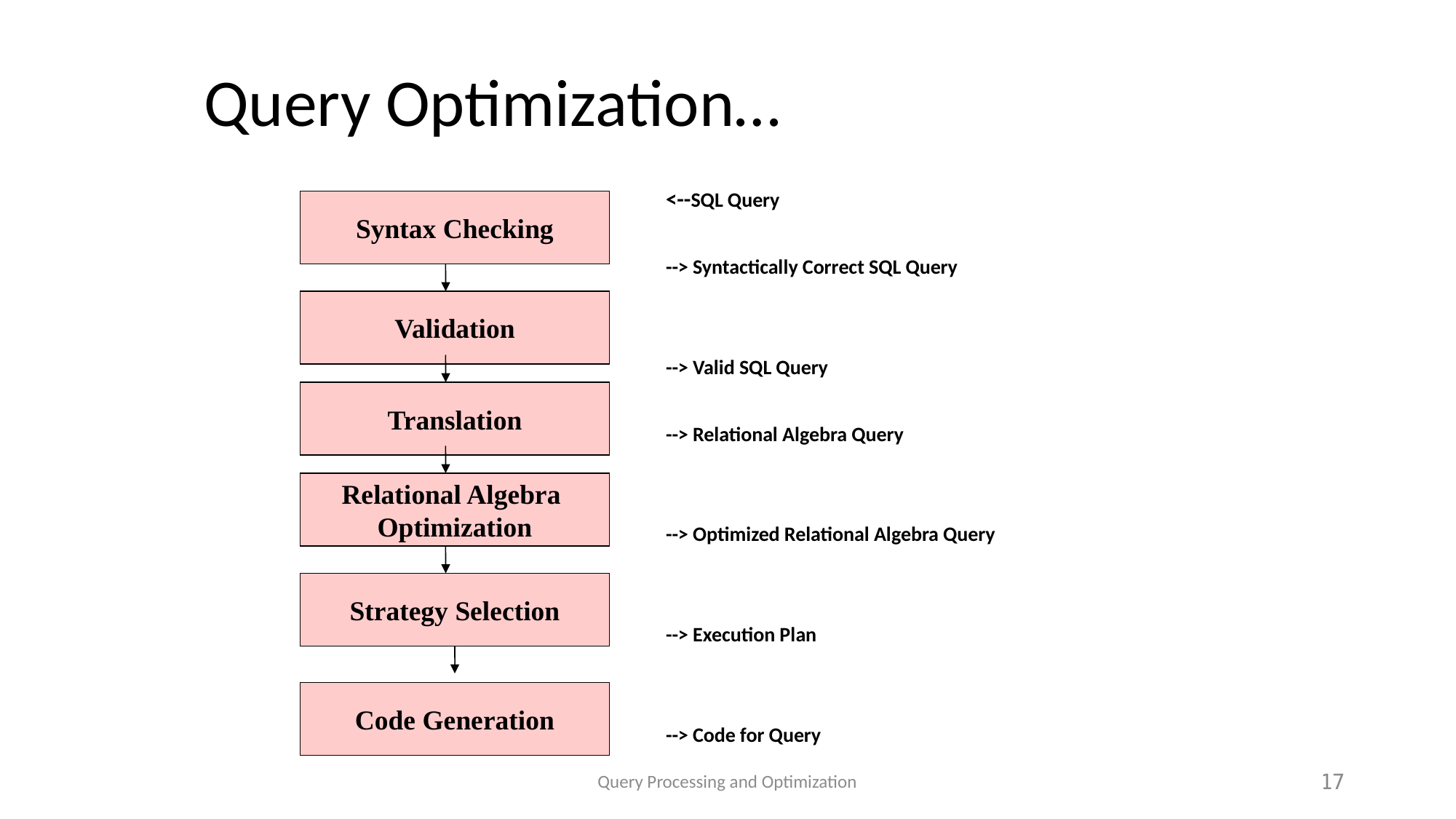

# Query Optimization…
<--SQL Query

--> Syntactically Correct SQL Query

--> Valid SQL Query

--> Relational Algebra Query

--> Optimized Relational Algebra Query

--> Execution Plan

--> Code for Query
Syntax Checking

Validation

Translation

Relational Algebra
Optimization

Strategy Selection

Code Generation
Query Processing and Optimization
17